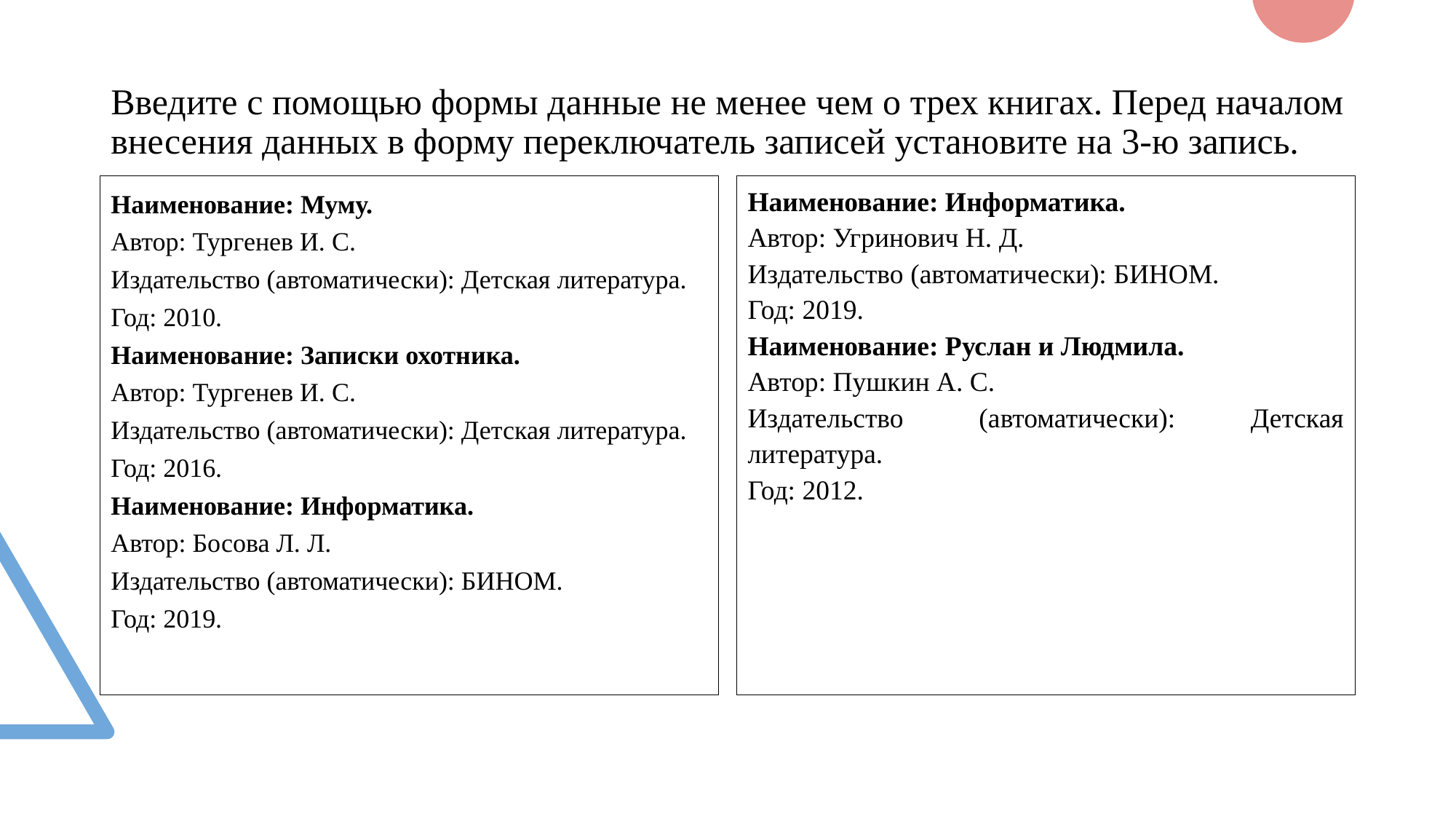

# Введите с помощью формы данные не менее чем о трех книгах. Перед началом внесения данных в форму переключатель записей установите на 3-ю запись.
Наименование: Муму.
Автор: Тургенев И. С.
Издательство (автоматически): Детская литература.
Год: 2010.
Наименование: Записки охотника.
Автор: Тургенев И. С.
Издательство (автоматически): Детская литература.
Год: 2016.
Наименование: Информатика.
Автор: Босова Л. Л.
Издательство (автоматически): БИНОМ.
Год: 2019.
Наименование: Информатика.
Автор: Угринович Н. Д.
Издательство (автоматически): БИНОМ.
Год: 2019.
Наименование: Руслан и Людмила.
Автор: Пушкин А. С.
Издательство (автоматически): Детская литература.
Год: 2012.